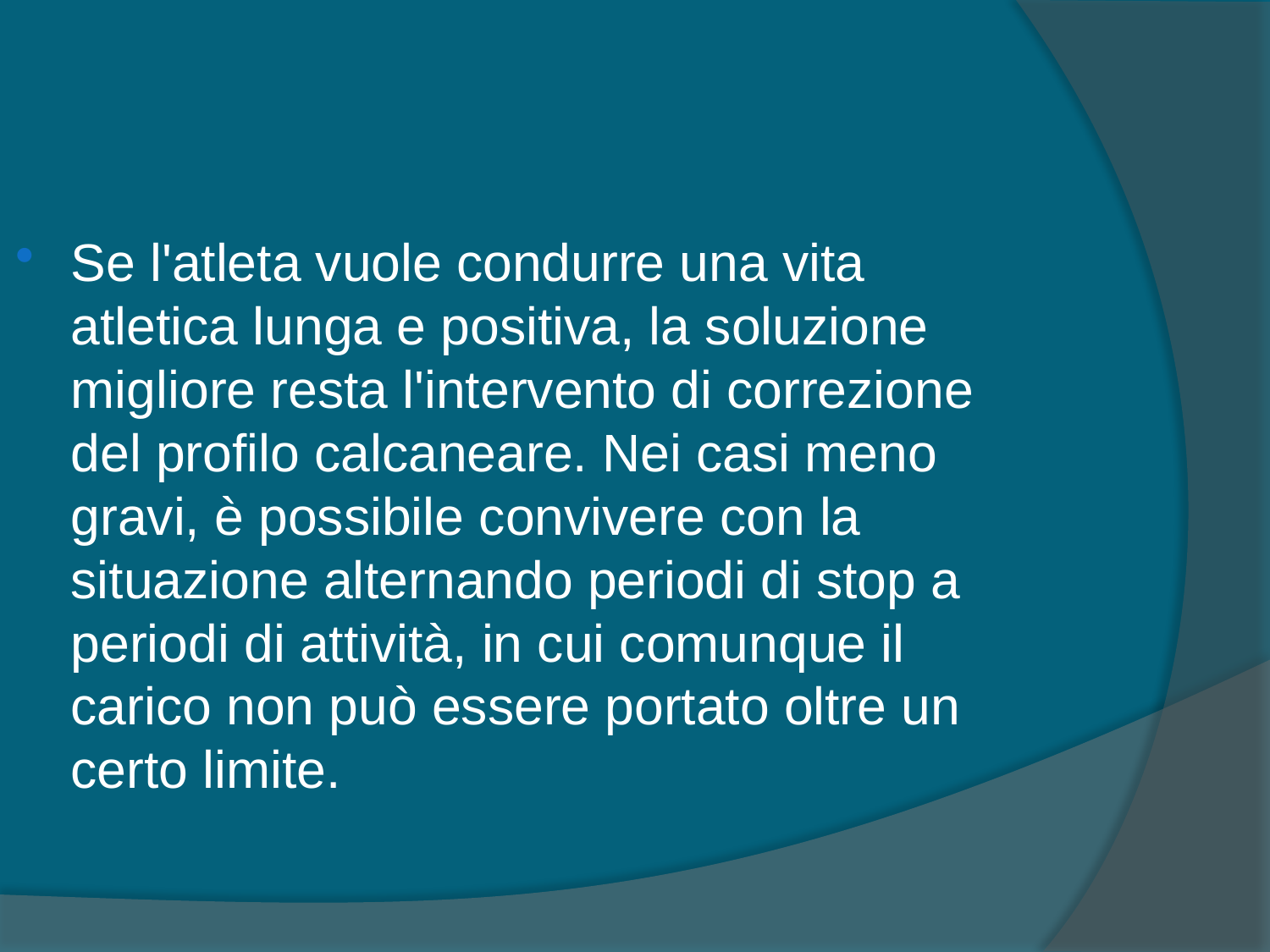

Se l'atleta vuole condurre una vita atletica lunga e positiva, la soluzione migliore resta l'intervento di correzione del profilo calcaneare. Nei casi meno gravi, è possibile convivere con la situazione alternando periodi di stop a periodi di attività, in cui comunque il carico non può essere portato oltre un certo limite.